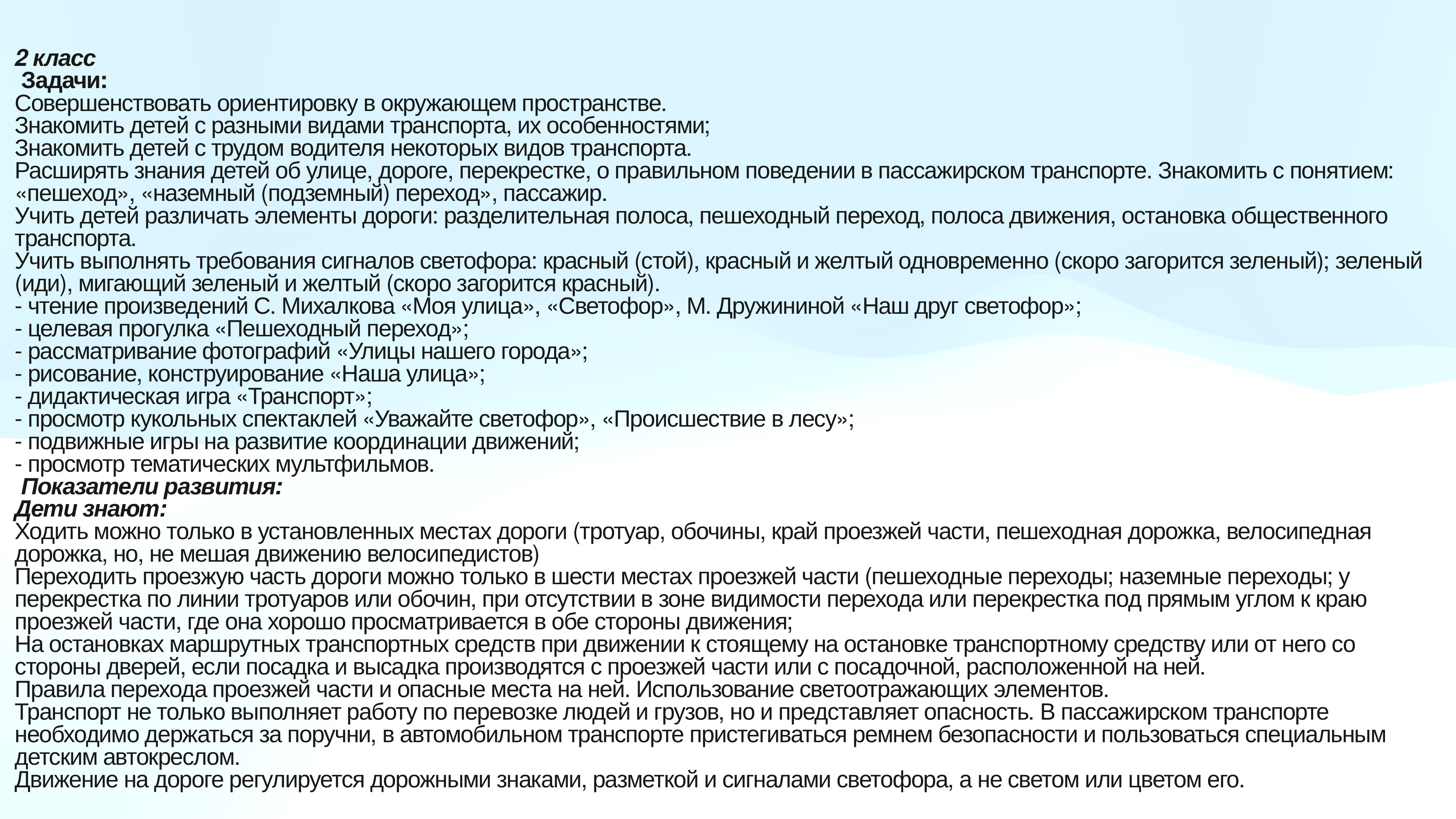

2 класс
 Задачи:
Совершенствовать ориентировку в окружающем пространстве.
Знакомить детей с разными видами транспорта, их особенностями;
Знакомить детей с трудом водителя некоторых видов транспорта.
Расширять знания детей об улице, дороге, перекрестке, о правильном поведении в пассажирском транспорте. Знакомить с понятием: «пешеход», «наземный (подземный) переход», пассажир.
Учить детей различать элементы дороги: разделительная полоса, пешеходный переход, полоса движения, остановка общественного транспорта.
Учить выполнять требования сигналов светофора: красный (стой), красный и желтый одновременно (скоро загорится зеленый); зеленый (иди), мигающий зеленый и желтый (скоро загорится красный).
- чтение произведений С. Михалкова «Моя улица», «Светофор», М. Дружининой «Наш друг светофор»;
- целевая прогулка «Пешеходный переход»;
- рассматривание фотографий «Улицы нашего города»;
- рисование, конструирование «Наша улица»;
- дидактическая игра «Транспорт»;
- просмотр кукольных спектаклей «Уважайте светофор», «Происшествие в лесу»;
- подвижные игры на развитие координации движений;
- просмотр тематических мультфильмов.
 Показатели развития:
Дети знают:
Ходить можно только в установленных местах дороги (тротуар, обочины, край проезжей части, пешеходная дорожка, велосипедная дорожка, но, не мешая движению велосипедистов)
Переходить проезжую часть дороги можно только в шести местах проезжей части (пешеходные переходы; наземные переходы; у перекрестка по линии тротуаров или обочин, при отсутствии в зоне видимости перехода или перекрестка под прямым углом к краю проезжей части, где она хорошо просматривается в обе стороны движения;
На остановках маршрутных транспортных средств при движении к стоящему на остановке транспортному средству или от него со стороны дверей, если посадка и высадка производятся с проезжей части или с посадочной, расположенной на ней.
Правила перехода проезжей части и опасные места на ней. Использование светоотражающих элементов.
Транспорт не только выполняет работу по перевозке людей и грузов, но и представляет опасность. В пассажирском транспорте необходимо держаться за поручни, в автомобильном транспорте пристегиваться ремнем безопасности и пользоваться специальным детским автокреслом.
Движение на дороге регулируется дорожными знаками, разметкой и сигналами светофора, а не светом или цветом его.